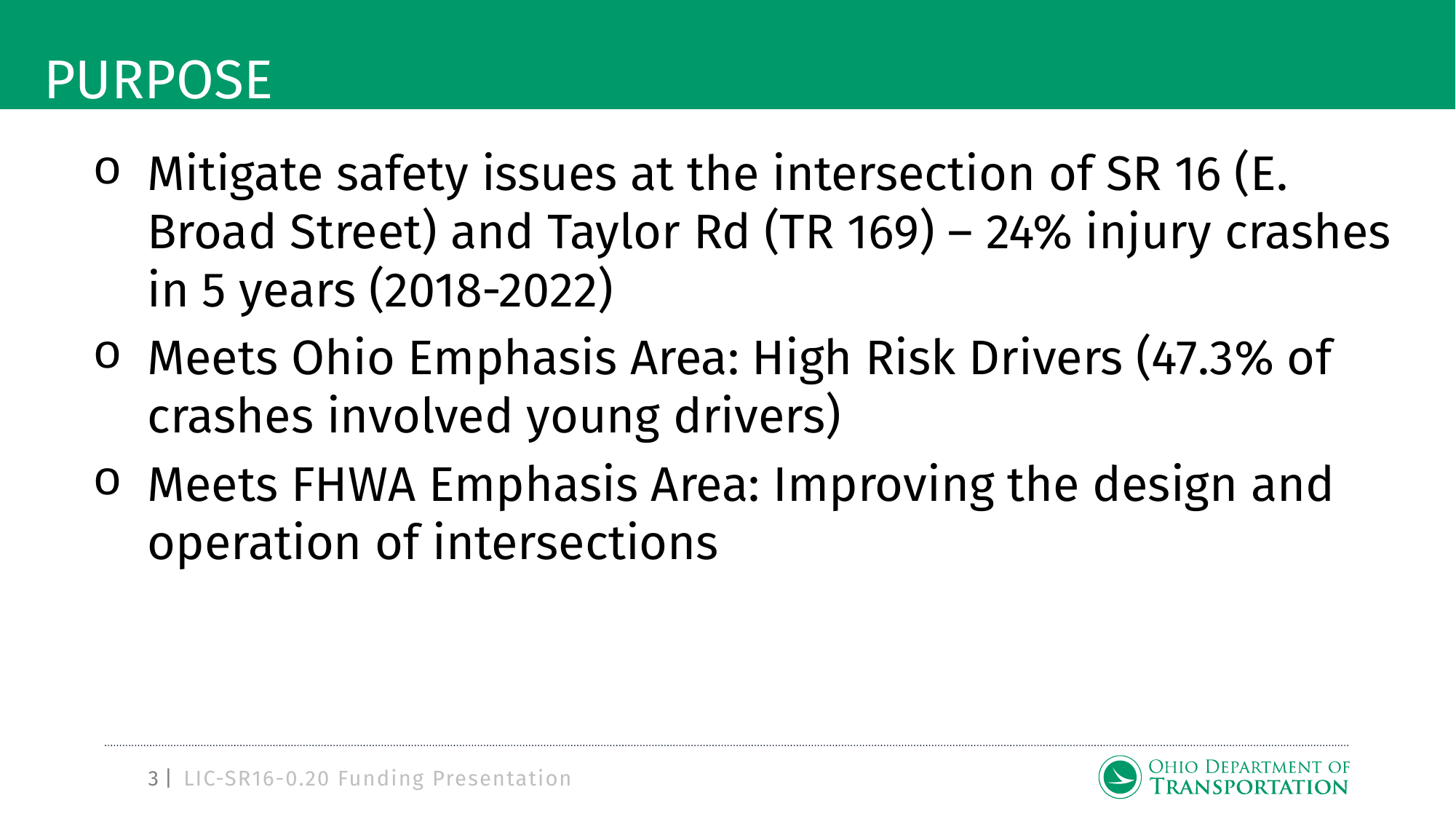

# PURPOSE
Mitigate safety issues at the intersection of SR 16 (E. Broad Street) and Taylor Rd (TR 169) – 24% injury crashes in 5 years (2018-2022)
Meets Ohio Emphasis Area: High Risk Drivers (47.3% of crashes involved young drivers)
Meets FHWA Emphasis Area: Improving the design and operation of intersections
LIC-SR16-0.20 Funding Presentation